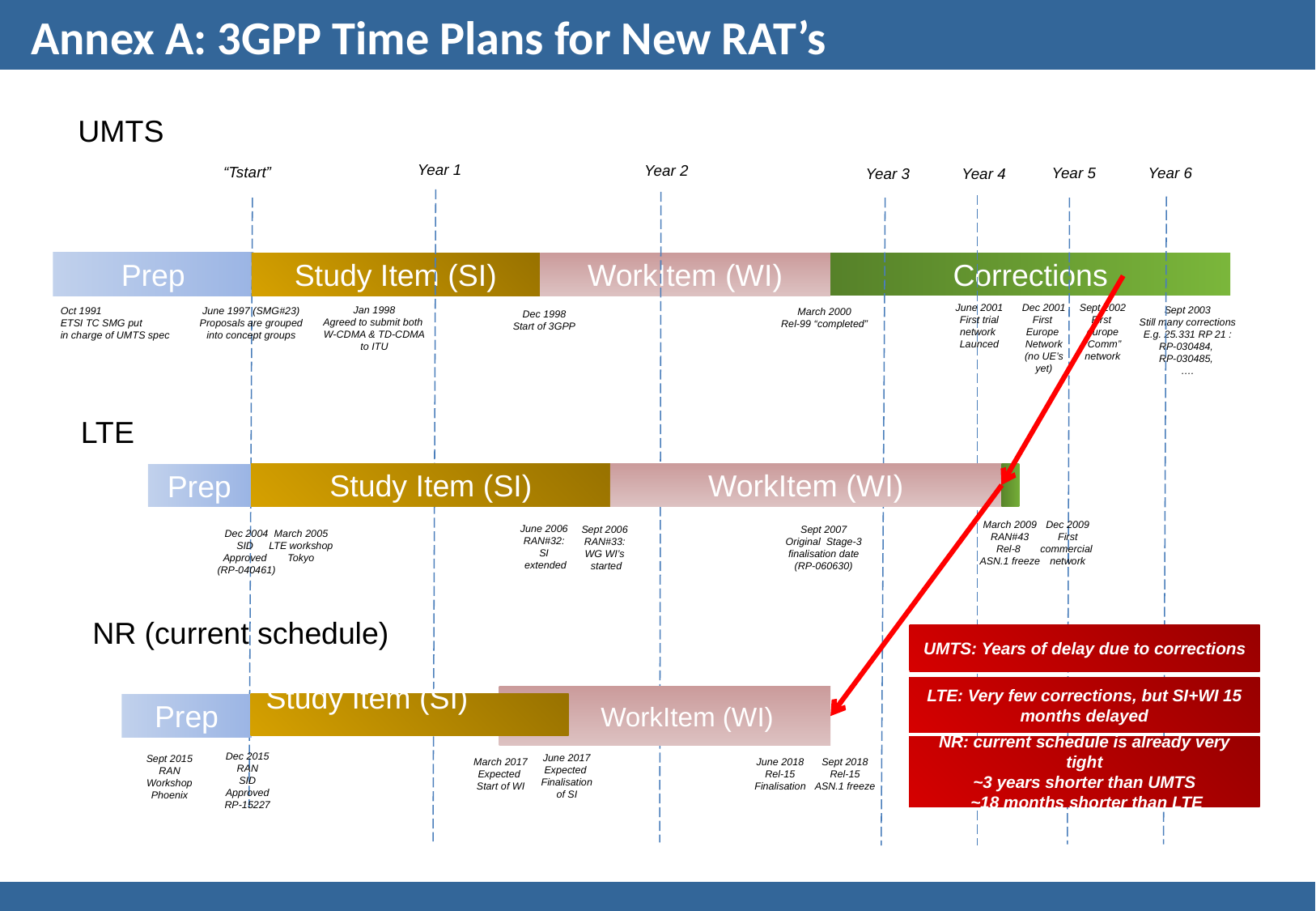

# Annex A: 3GPP Time Plans for New RAT’s
UMTS
Year 1
Year 2
“Tstart”
Year 5
Year 6
Year 3
Year 4
Prep
Study Item (SI)
WorkItem (WI)
Corrections
June 2001
First trial
network
Launced
Dec 2001
First
Europe
Network
(no UE’s
yet)
Sept 2002
First
europe
“Comm”
network
Sept 2003
Still many corrections
E.g. 25.331 RP 21 :
RP-030484,
RP-030485,
….
Jan 1998
Agreed to submit both
W-CDMA & TD-CDMA
to ITU
Oct 1991
ETSI TC SMG put
in charge of UMTS spec
June 1997 (SMG#23)
Proposals are grouped
into concept groups
March 2000
Rel-99 “completed”
Dec 1998
Start of 3GPP
LTE

Study Item (SI)
WorkItem (WI)
Prep
March 2009
RAN#43
Rel-8
ASN.1 freeze
Dec 2009
First
commercial
network
June 2006
RAN#32:
SI
extended
Sept 2006
RAN#33:
WG WI’s
started
Sept 2007
Original  Stage-3
finalisation date
(RP-060630)
Dec 2004
SID
Approved
(RP-040461)
March 2005
LTE workshop
Tokyo
NR (current schedule)
UMTS: Years of delay due to corrections
LTE: Very few corrections, but SI+WI 15 months delayed
      WorkItem (WI)
Study Item (SI)
Prep
NR: current schedule is already very tight
~3 years shorter than UMTS
 ~18 months shorter than LTE
Dec 2015
RAN
SID
Approved
RP-15227
June 2017
Expected
Finalisation
of SI
Sept 2015
RAN
Workshop
Phoenix
Sept 2018
Rel-15
ASN.1 freeze
March 2017
Expected
Start of WI
June 2018
Rel-15
Finalisation